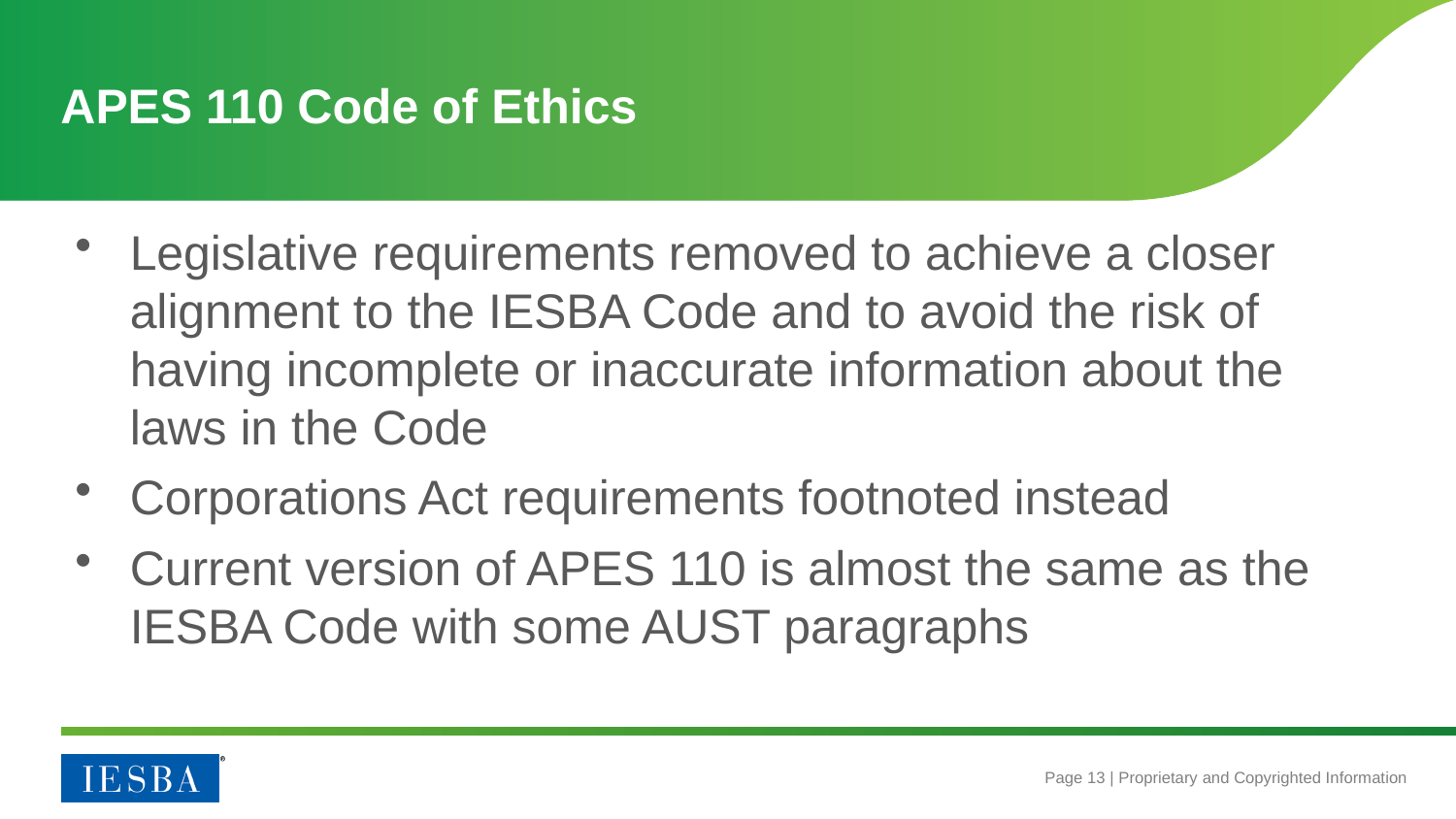

# APES 110 Code of Ethics
Legislative requirements removed to achieve a closer alignment to the IESBA Code and to avoid the risk of having incomplete or inaccurate information about the laws in the Code
Corporations Act requirements footnoted instead
Current version of APES 110 is almost the same as the IESBA Code with some AUST paragraphs